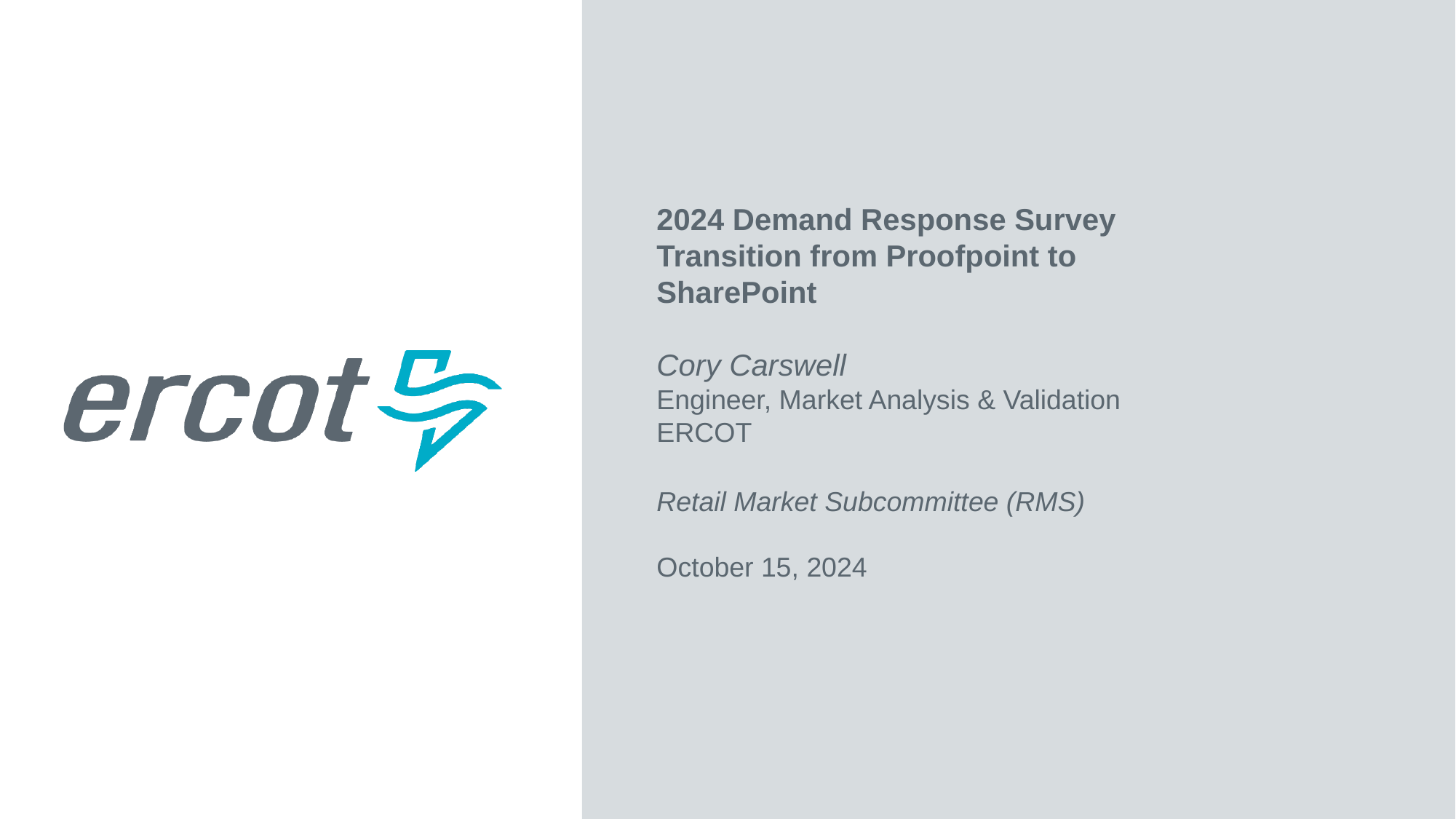

2024 Demand Response Survey Transition from Proofpoint to SharePoint

Cory Carswell
Engineer, Market Analysis & Validation
ERCOT

Retail Market Subcommittee (RMS)

October 15, 2024